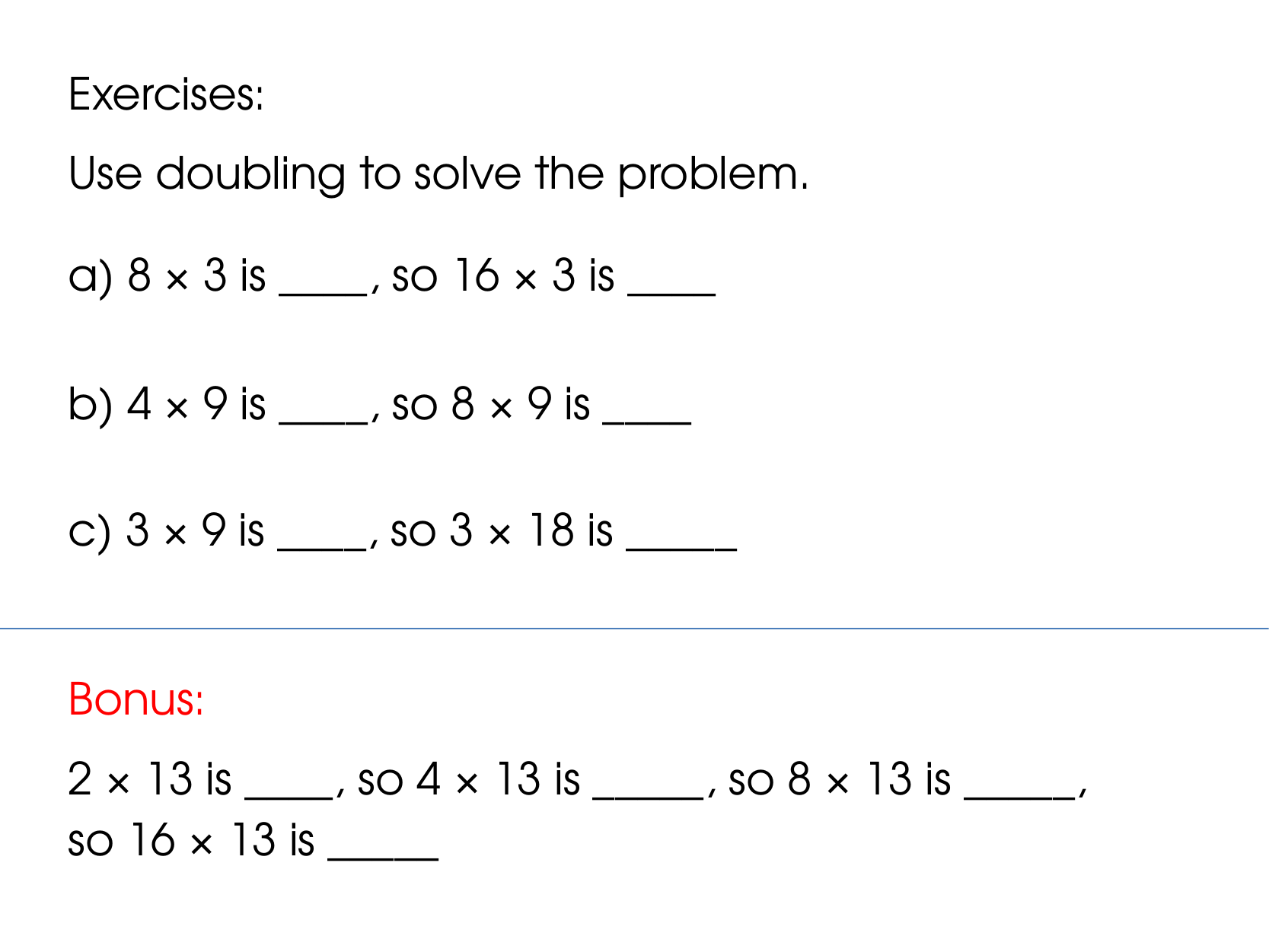

Exercises:
Use doubling to solve the problem.
a) 8 × 3 is ____, so 16 × 3 is ____
b) 4 × 9 is ____, so 8 × 9 is ____
c) 3 × 9 is ____, so 3 × 18 is _____
Bonus:
2 × 13 is ____, so 4 × 13 is _____, so 8 × 13 is _____, so 16 × 13 is _____